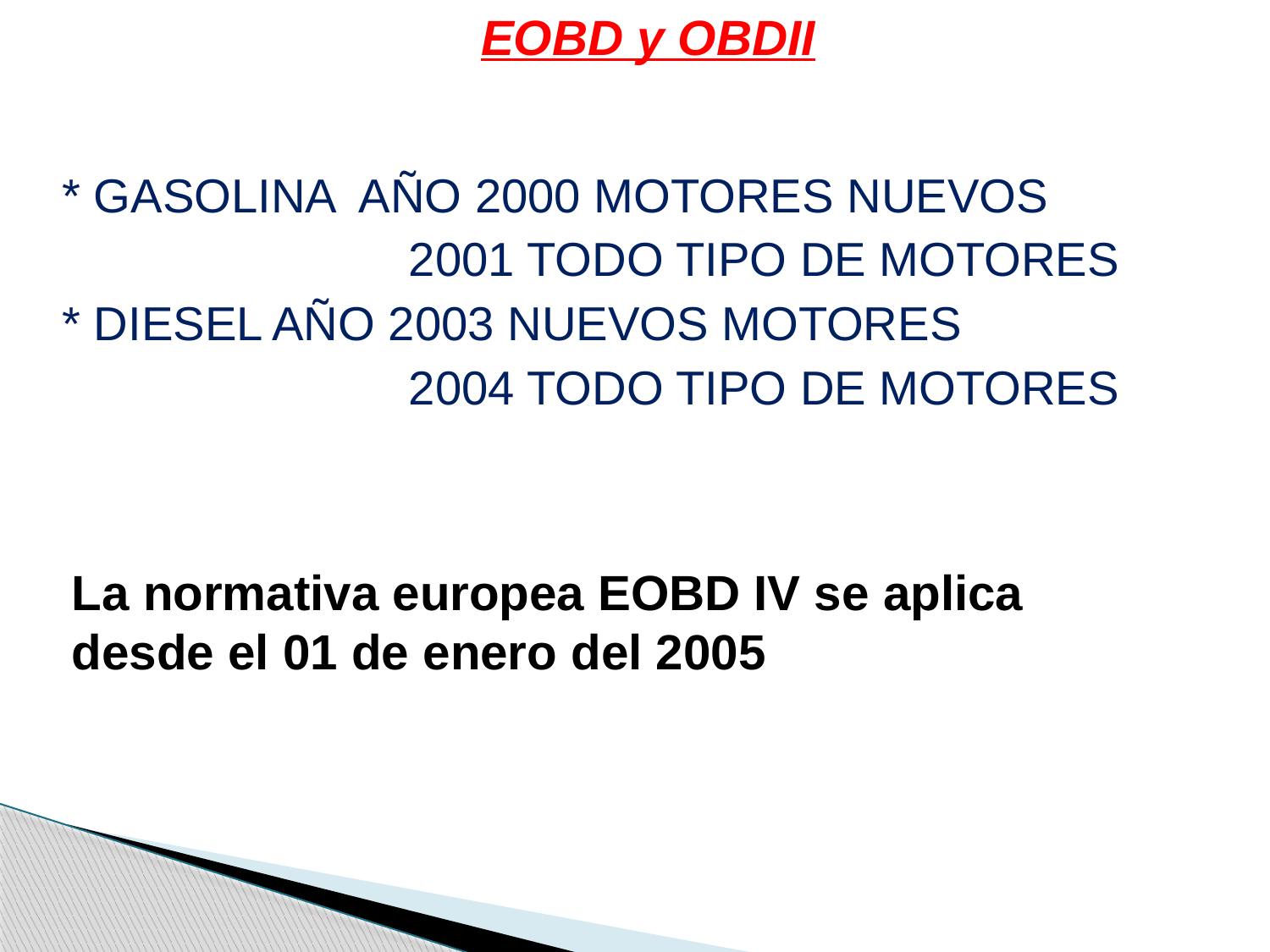

EOBD y OBDII
* GASOLINA  AÑO 2000 MOTORES NUEVOS
                          2001 TODO TIPO DE MOTORES
* DIESEL AÑO 2003 NUEVOS MOTORES
                          2004 TODO TIPO DE MOTORES

La normativa europea EOBD IV se aplica desde el 01 de enero del 2005